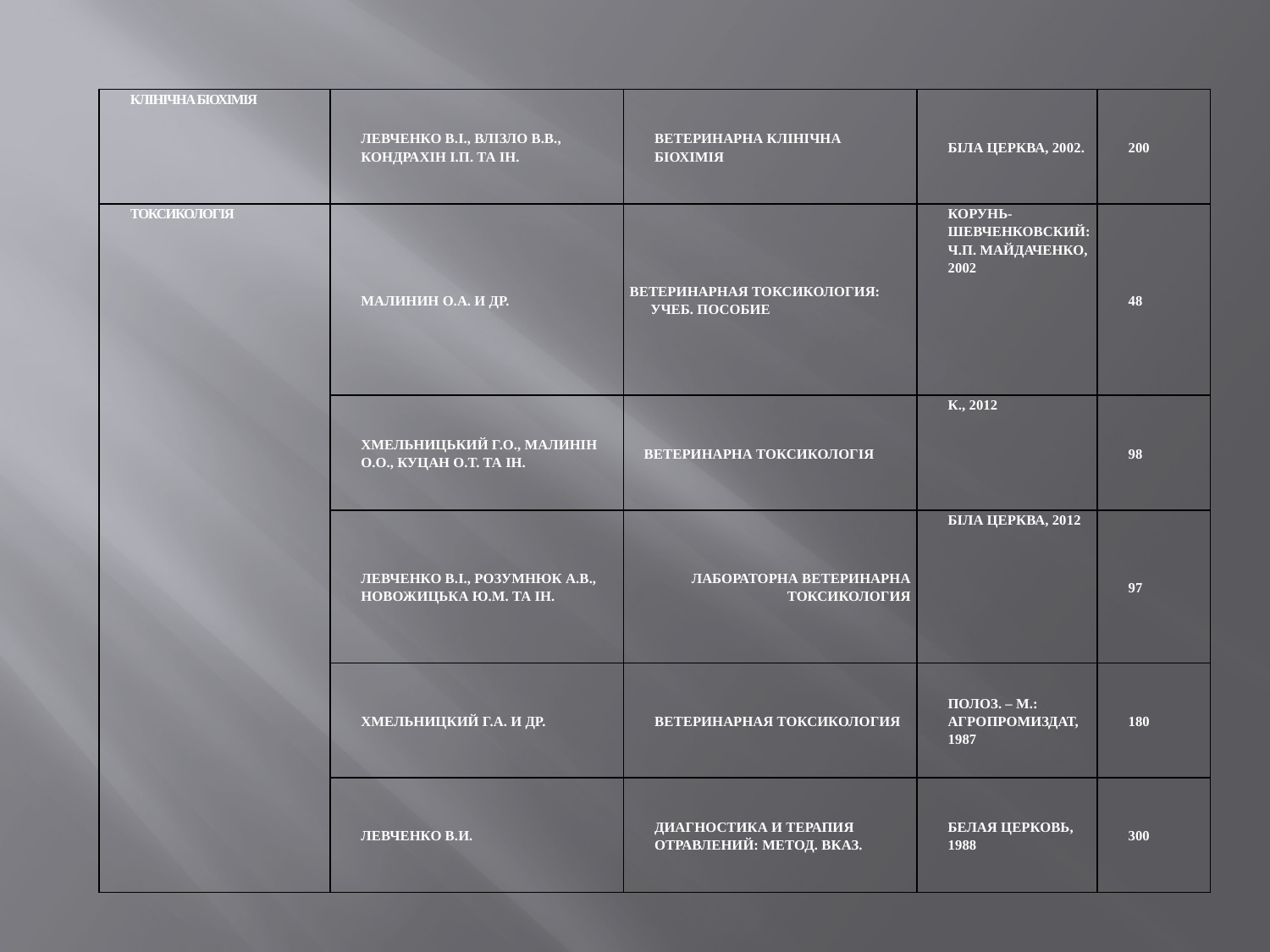

| Клінічна біохімія | Левченко В.І., Влізло В.В., Кондрахін І.П. та ін. | Ветеринарна клінічна біохімія | Біла Церква, 2002. | 200 |
| --- | --- | --- | --- | --- |
| Токсикологія | Малинин О.А. и др. | Ветеринарная токсикология: Учеб. Пособие | Корунь-Шевченковский: Ч.П. Майдаченко, 2002 | 48 |
|  | хмельницький г.о., малинін о.о., куцан о.т. та ін. | ветеринарна токсикологія | к., 2012 | 98 |
|  | левченко в.і., розумнюк а.в., новожицька ю.м. та ін. | лабораторна ветеринарна токсикология | біла церква, 2012 | 97 |
|  | Хмельницкий Г.А. и др. | Ветеринарная токсикология | Полоз. – М.: Агропромиздат, 1987 | 180 |
|  | Левченко В.И. | Диагностика и терапия отравлений: Метод. Вказ. | Белая Церковь, 1988 | 300 |